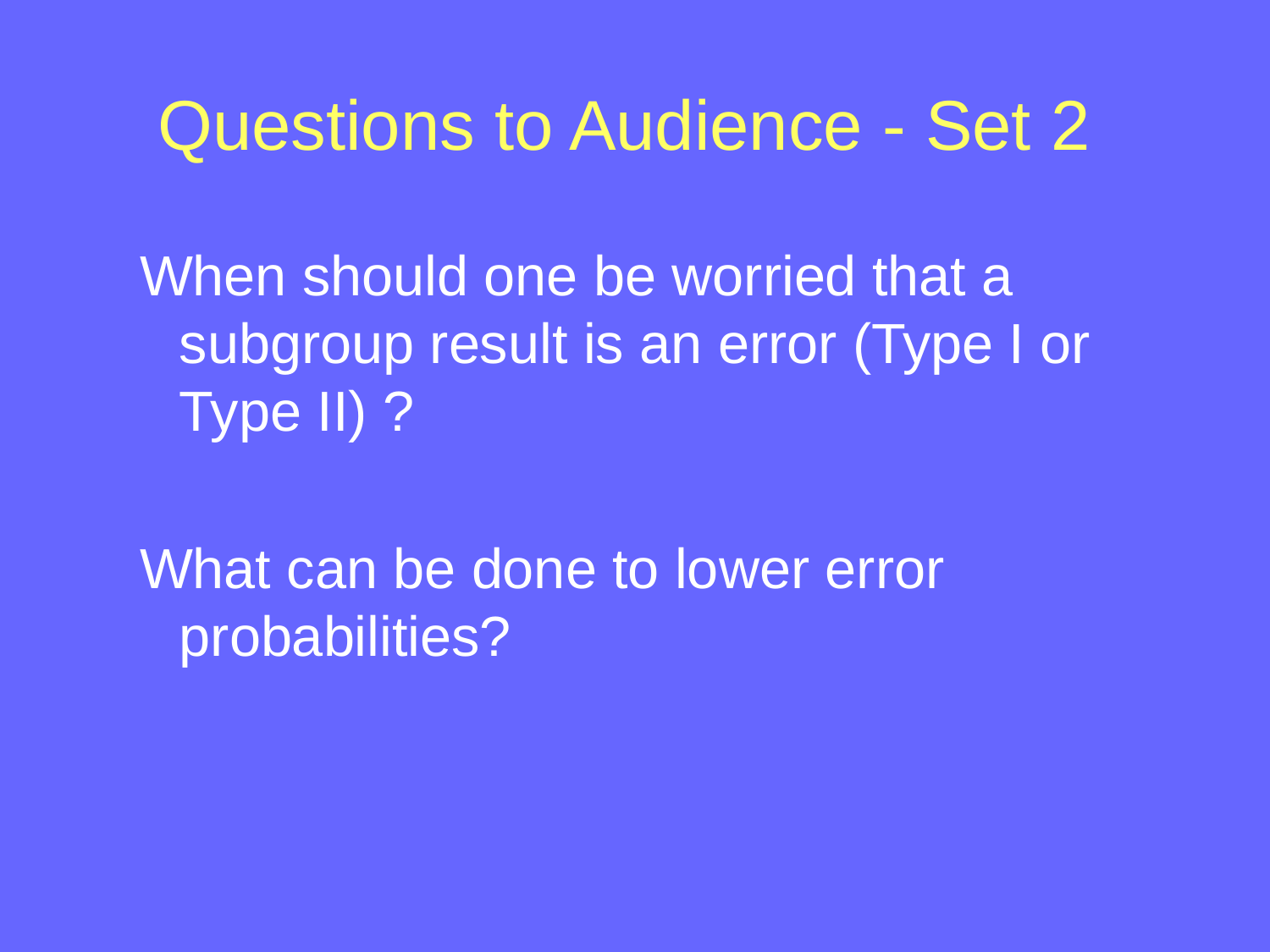

# Questions to Audience - Set 2
When should one be worried that a subgroup result is an error (Type I or Type II) ?

What can be done to lower error probabilities?